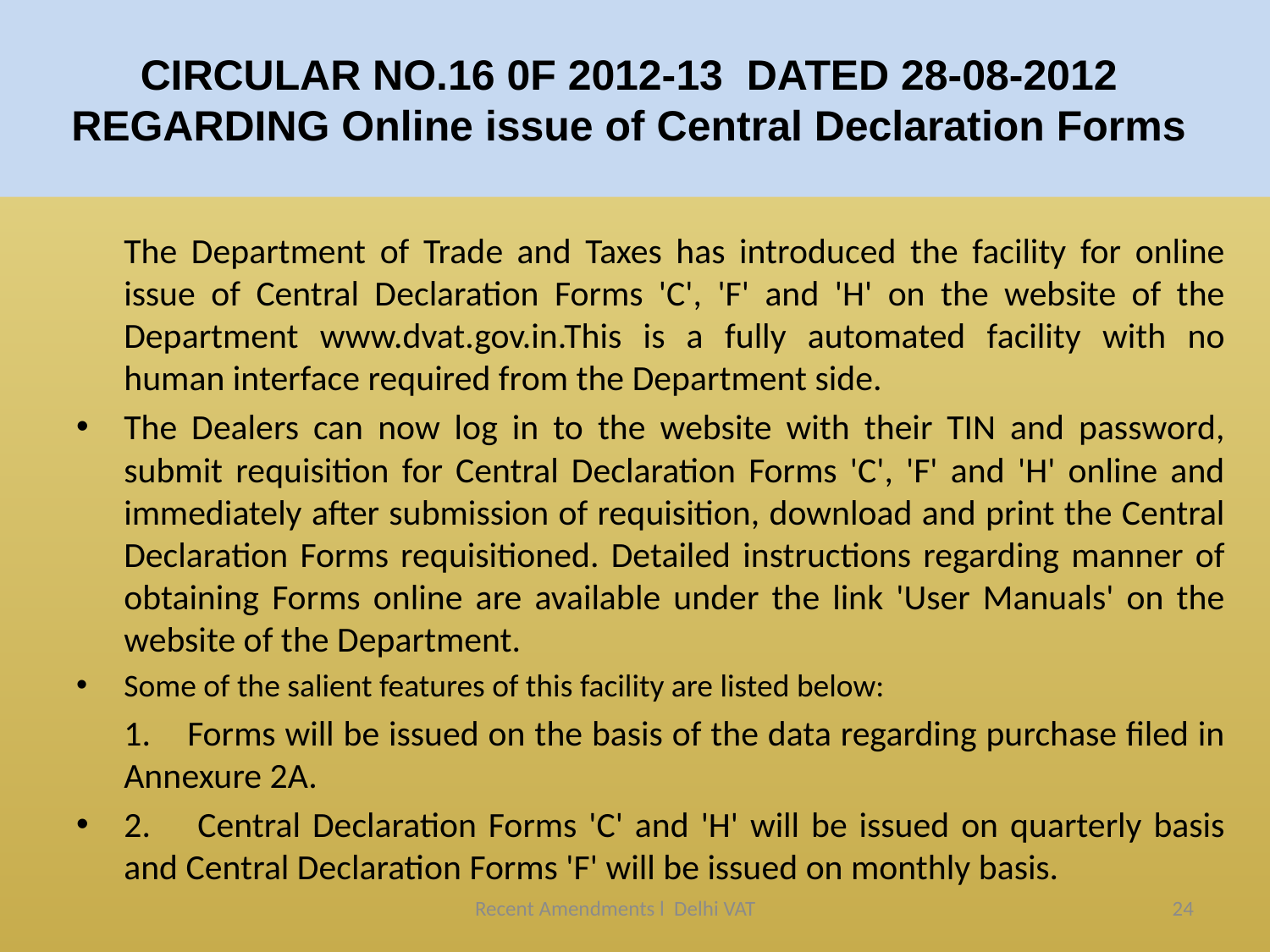

# CIRCULAR NO.16 0F 2012-13  DATED 28-08-2012 REGARDING Online issue of Central Declaration Forms
	The Department of Trade and Taxes has introduced the facility for online issue of Central Declaration Forms 'C', 'F' and 'H' on the website of the Department www.dvat.gov.in.This is a fully automated facility with no human interface required from the Department side.
The Dealers can now log in to the website with their TIN and password, submit requisition for Central Declaration Forms 'C', 'F' and 'H' online and immediately after submission of requisition, download and print the Central Declaration Forms requisitioned. Detailed instructions regarding manner of obtaining Forms online are available under the link 'User Manuals' on the website of the Department.
Some of the salient features of this facility are listed below:
	1.    Forms will be issued on the basis of the data regarding purchase filed in Annexure 2A.
2.    Central Declaration Forms 'C' and 'H' will be issued on quarterly basis and Central Declaration Forms 'F' will be issued on monthly basis.

Recent Amendments l  Delhi VAT
24